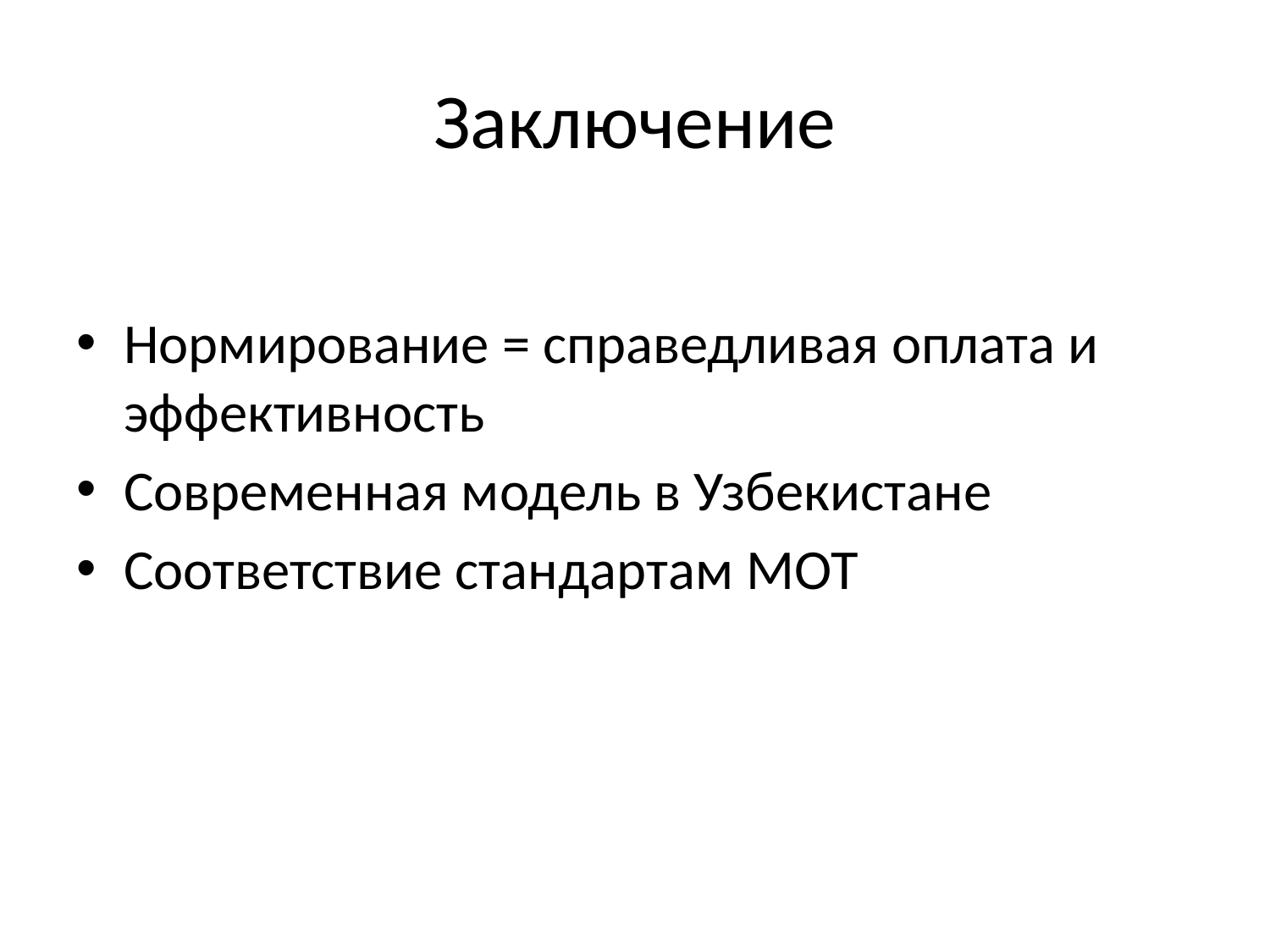

# Заключение

Нормирование = справедливая оплата и эффективность
Современная модель в Узбекистане
Соответствие стандартам МОТ